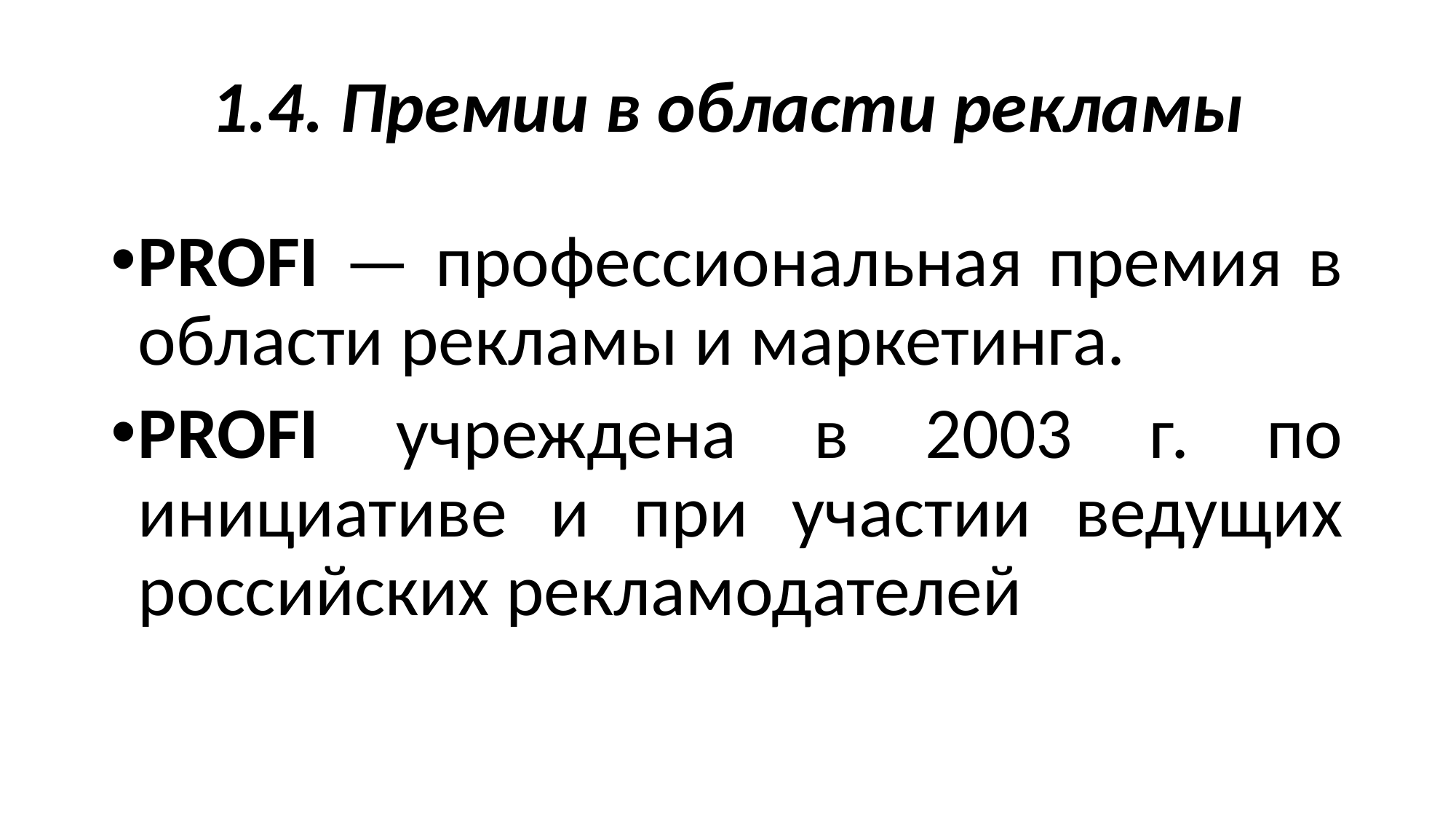

# 1.4. Премии в области рекламы
PROFI — профессиональная премия в области рекламы и маркетинга.
PROFI учреждена в 2003 г. по инициативе и при участии ведущих российских рекламодателей